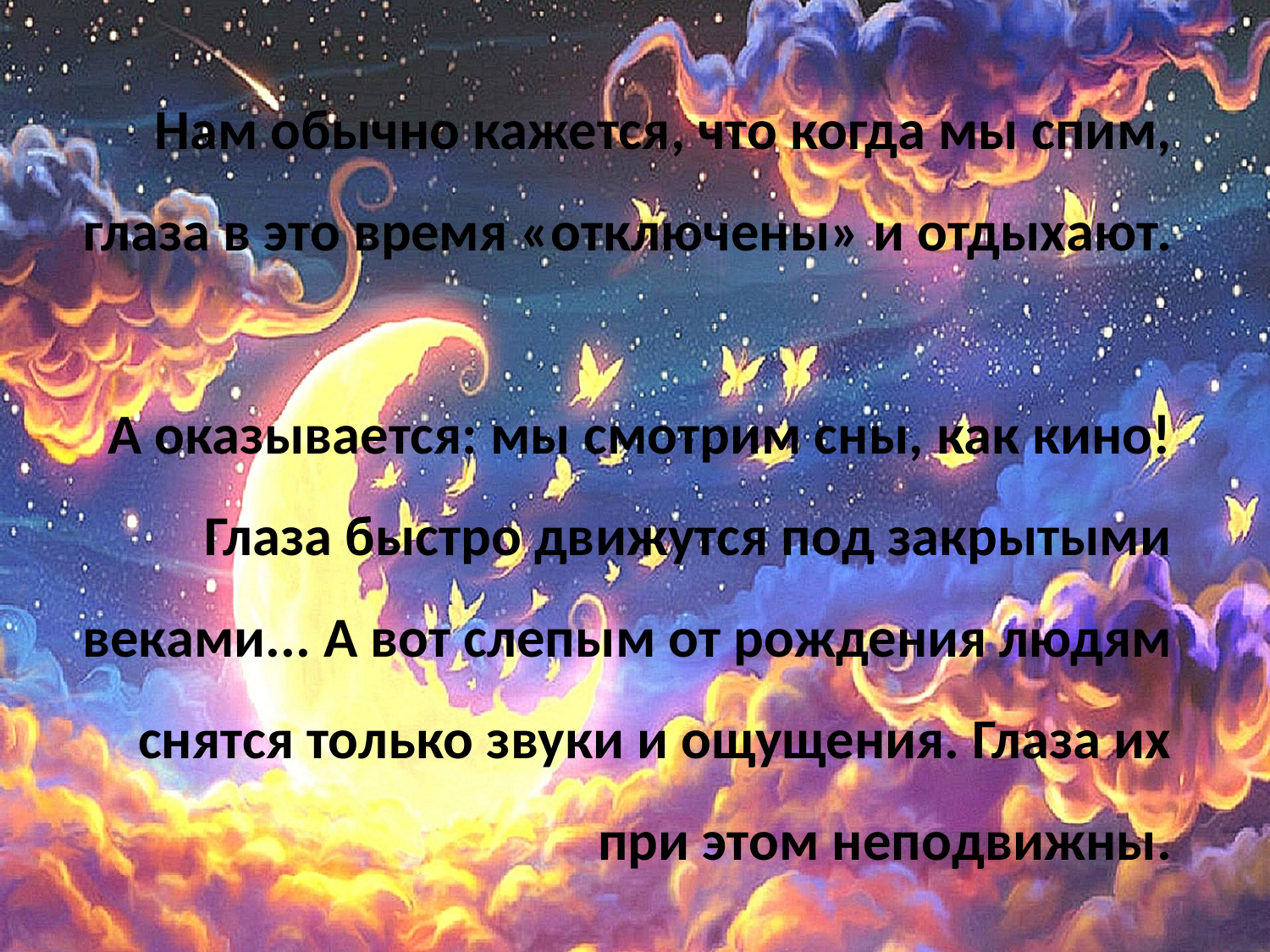

# Нам обычно кажется, что когда мы спим, глаза в это время «отключены» и отдыхают. А оказывается: мы смотрим сны, как кино! Глаза быстро движутся под закрытыми веками... А вот слепым от рождения людям снятся только звуки и ощущения. Глаза их при этом неподвижны.